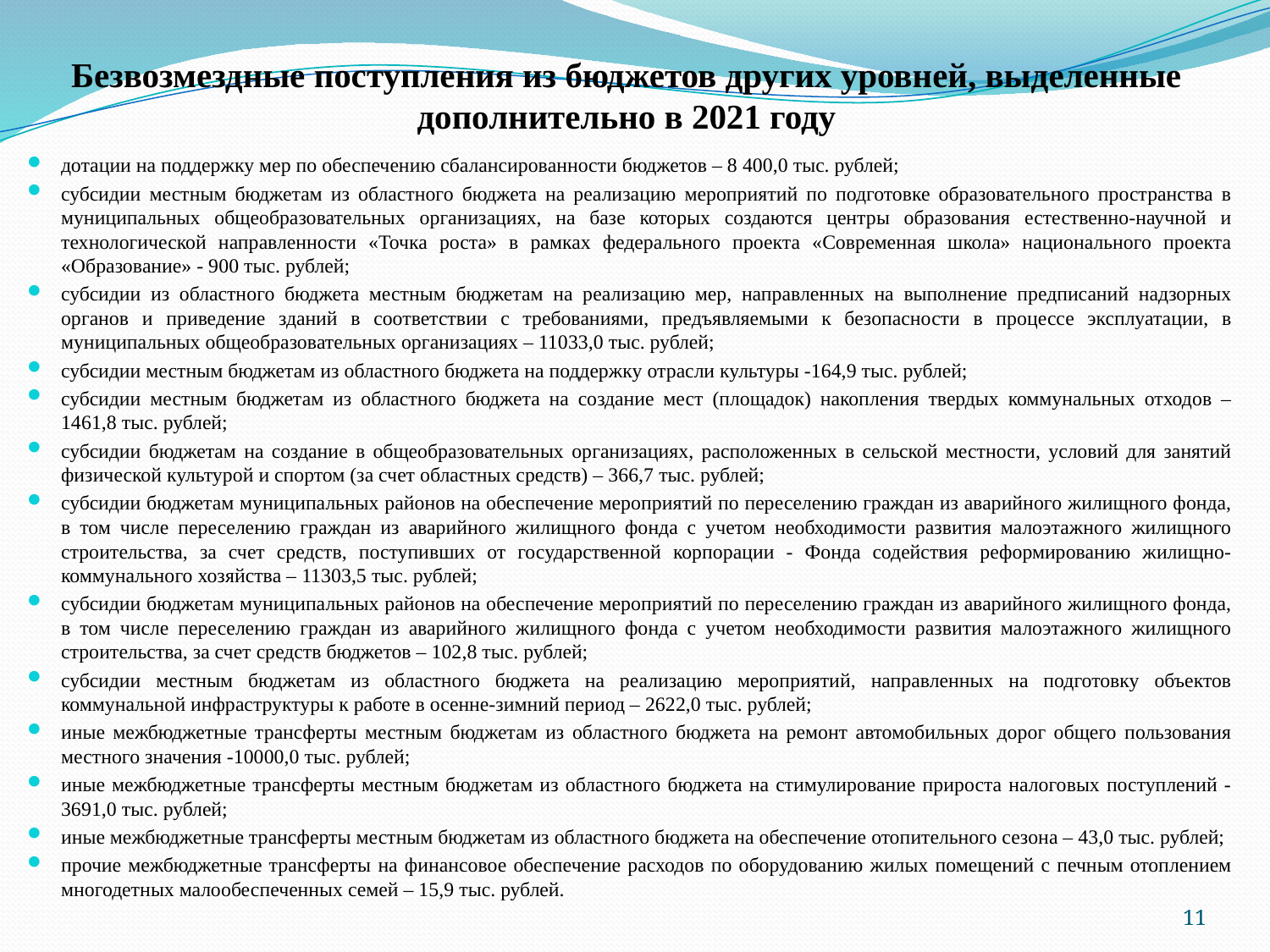

# Безвозмездные поступления из бюджетов других уровней, выделенные дополнительно в 2021 году
дотации на поддержку мер по обеспечению сбалансированности бюджетов – 8 400,0 тыс. рублей;
субсидии местным бюджетам из областного бюджета на реализацию мероприятий по подготовке образовательного пространства в муниципальных общеобразовательных организациях, на базе которых создаются центры образования естественно-научной и технологической направленности «Точка роста» в рамках федерального проекта «Современная школа» национального проекта «Образование» - 900 тыс. рублей;
субсидии из областного бюджета местным бюджетам на реализацию мер, направленных на выполнение предписаний надзорных органов и приведение зданий в соответствии с требованиями, предъявляемыми к безопасности в процессе эксплуатации, в муниципальных общеобразовательных организациях – 11033,0 тыс. рублей;
субсидии местным бюджетам из областного бюджета на поддержку отрасли культуры -164,9 тыс. рублей;
субсидии местным бюджетам из областного бюджета на создание мест (площадок) накопления твердых коммунальных отходов – 1461,8 тыс. рублей;
субсидии бюджетам на создание в общеобразовательных организациях, расположенных в сельской местности, условий для занятий физической культурой и спортом (за счет областных средств) – 366,7 тыс. рублей;
субсидии бюджетам муниципальных районов на обеспечение мероприятий по переселению граждан из аварийного жилищного фонда, в том числе переселению граждан из аварийного жилищного фонда с учетом необходимости развития малоэтажного жилищного строительства, за счет средств, поступивших от государственной корпорации - Фонда содействия реформированию жилищно-коммунального хозяйства – 11303,5 тыс. рублей;
субсидии бюджетам муниципальных районов на обеспечение мероприятий по переселению граждан из аварийного жилищного фонда, в том числе переселению граждан из аварийного жилищного фонда с учетом необходимости развития малоэтажного жилищного строительства, за счет средств бюджетов – 102,8 тыс. рублей;
субсидии местным бюджетам из областного бюджета на реализацию мероприятий, направленных на подготовку объектов коммунальной инфраструктуры к работе в осенне-зимний период – 2622,0 тыс. рублей;
иные межбюджетные трансферты местным бюджетам из областного бюджета на ремонт автомобильных дорог общего пользования местного значения -10000,0 тыс. рублей;
иные межбюджетные трансферты местным бюджетам из областного бюджета на стимулирование прироста налоговых поступлений -3691,0 тыс. рублей;
иные межбюджетные трансферты местным бюджетам из областного бюджета на обеспечение отопительного сезона – 43,0 тыс. рублей;
прочие межбюджетные трансферты на финансовое обеспечение расходов по оборудованию жилых помещений с печным отоплением многодетных малообеспеченных семей – 15,9 тыс. рублей.

11